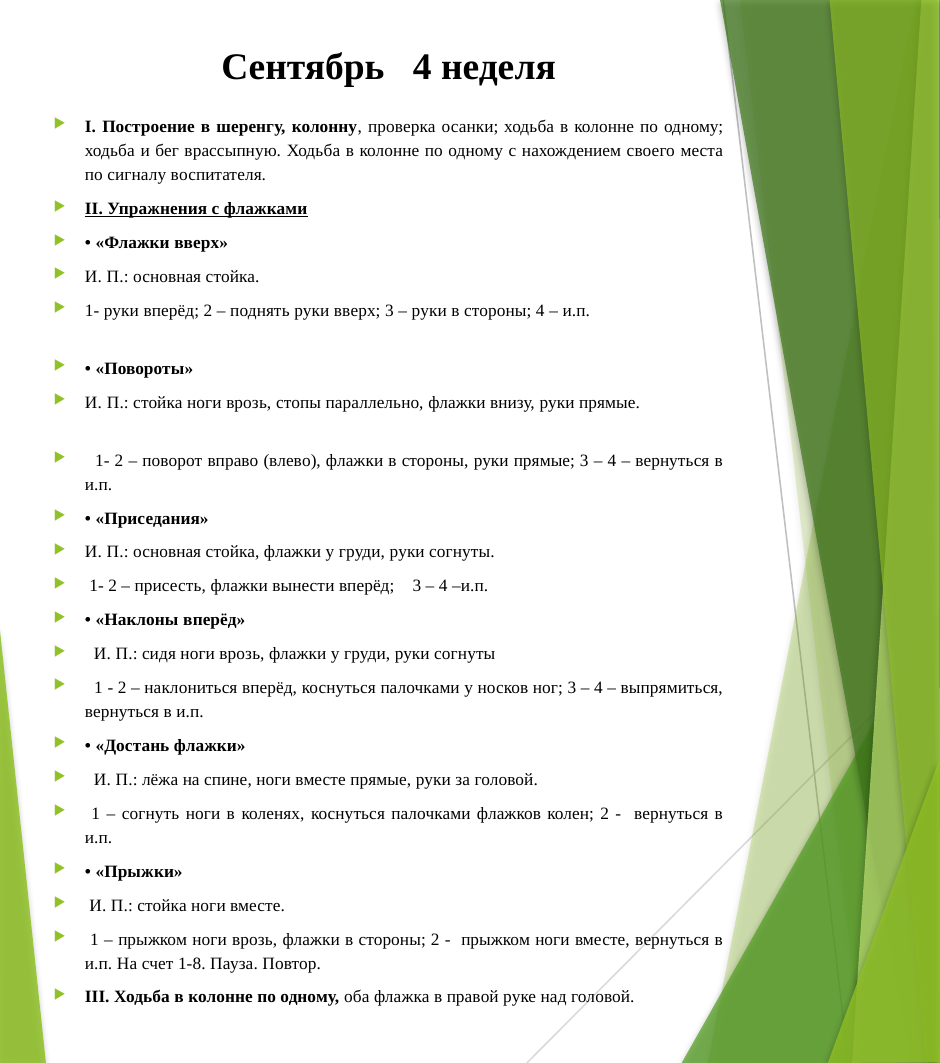

# Сентябрь   4 неделя
I. Построение в шеренгу, колонну, проверка осанки; ходьба в колонне по одному; ходьба и бег врассыпную. Ходьба в колонне по одному с нахождением своего места по сигналу воспитателя.
II. Упражнения с флажками
• «Флажки вверх»
И. П.: основная стойка.
1- руки вперёд; 2 – поднять руки вверх; 3 – руки в стороны; 4 – и.п.
• «Повороты»
И. П.: стойка ноги врозь, стопы параллельно, флажки внизу, руки прямые.
  1- 2 – поворот вправо (влево), флажки в стороны, руки прямые; 3 – 4 – вернуться в и.п.
• «Приседания»
И. П.: основная стойка, флажки у груди, руки согнуты.
 1- 2 – присесть, флажки вынести вперёд;    3 – 4 –и.п.
• «Наклоны вперёд»
  И. П.: сидя ноги врозь, флажки у груди, руки согнуты
  1 - 2 – наклониться вперёд, коснуться палочками у носков ног; 3 – 4 – выпрямиться, вернуться в и.п.
• «Достань флажки»
  И. П.: лёжа на спине, ноги вместе прямые, руки за головой.
 1 – согнуть ноги в коленях, коснуться палочками флажков колен; 2 -  вернуться в и.п.
• «Прыжки»
 И. П.: стойка ноги вместе.
 1 – прыжком ноги врозь, флажки в стороны; 2 -  прыжком ноги вместе, вернуться в и.п. На счет 1-8. Пауза. Повтор.
III. Ходьба в колонне по одному, оба флажка в правой руке над головой.